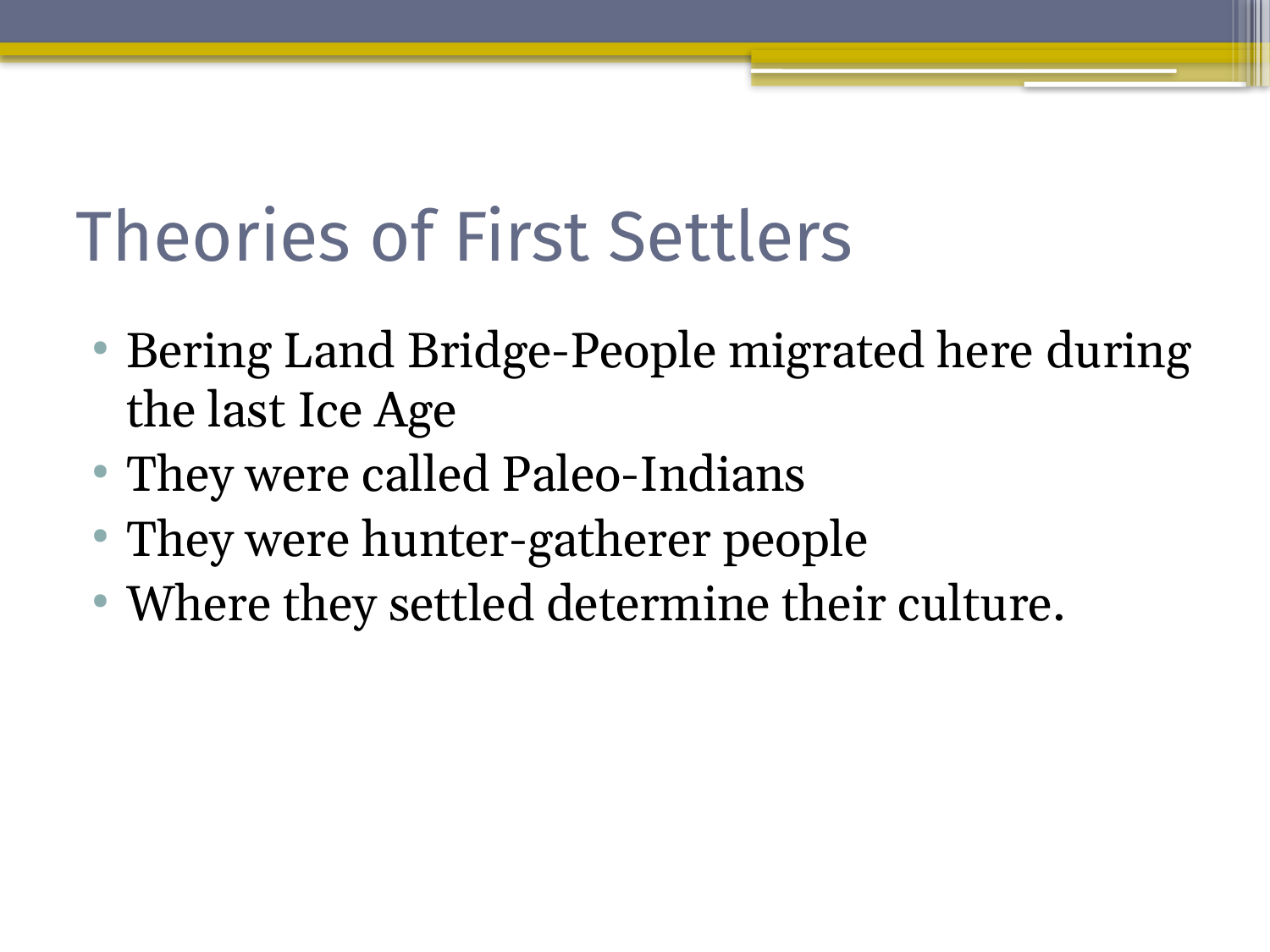

# Theories of First Settlers
Bering Land Bridge-People migrated here during the last Ice Age
They were called Paleo-Indians
They were hunter-gatherer people
Where they settled determine their culture.